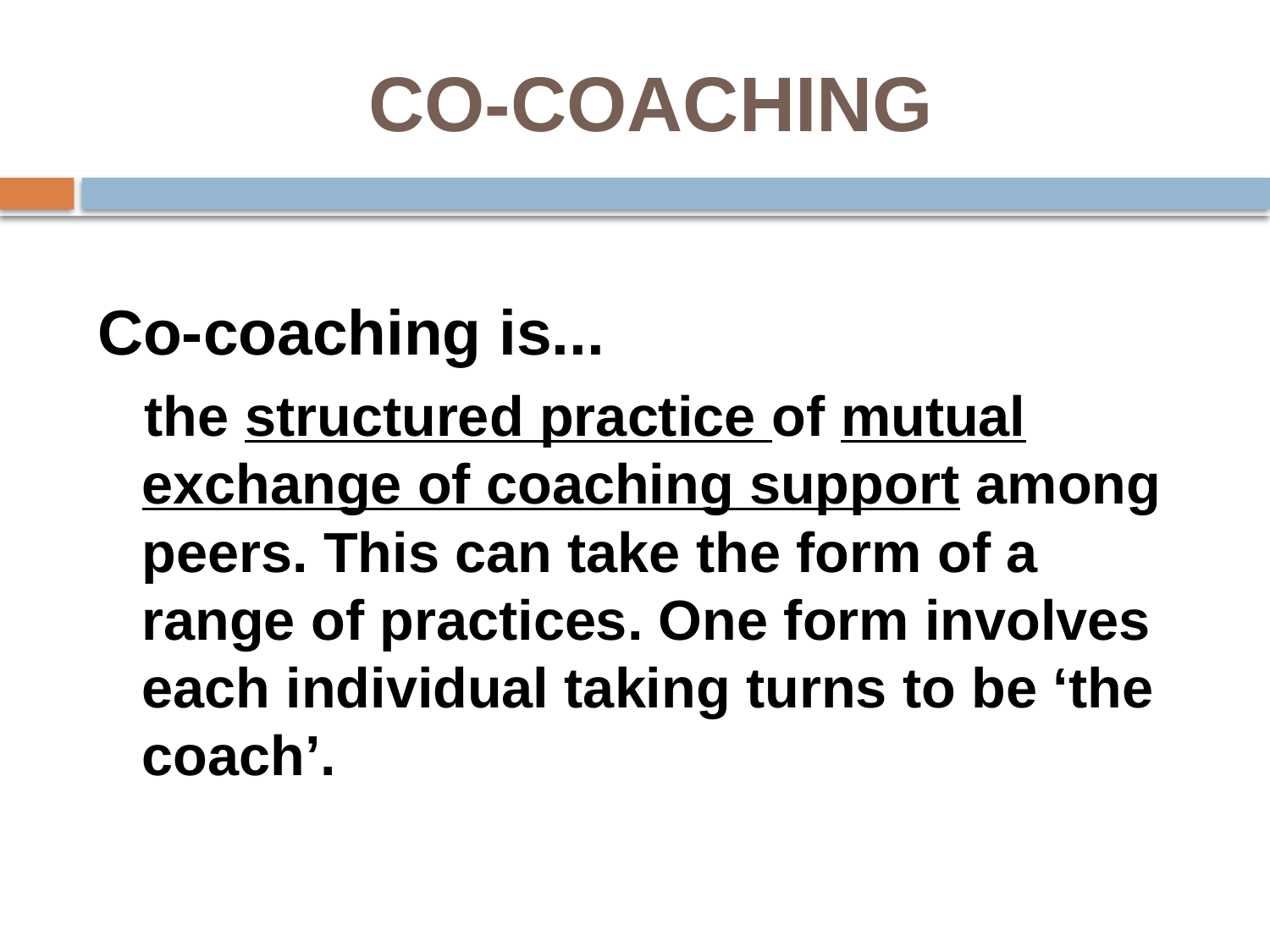

# CO-COACHING

Co-coaching is...
   the structured practice of mutual exchange of coaching support among peers. This can take the form of a range of practices. One form involves each individual taking turns to be ‘the coach’.